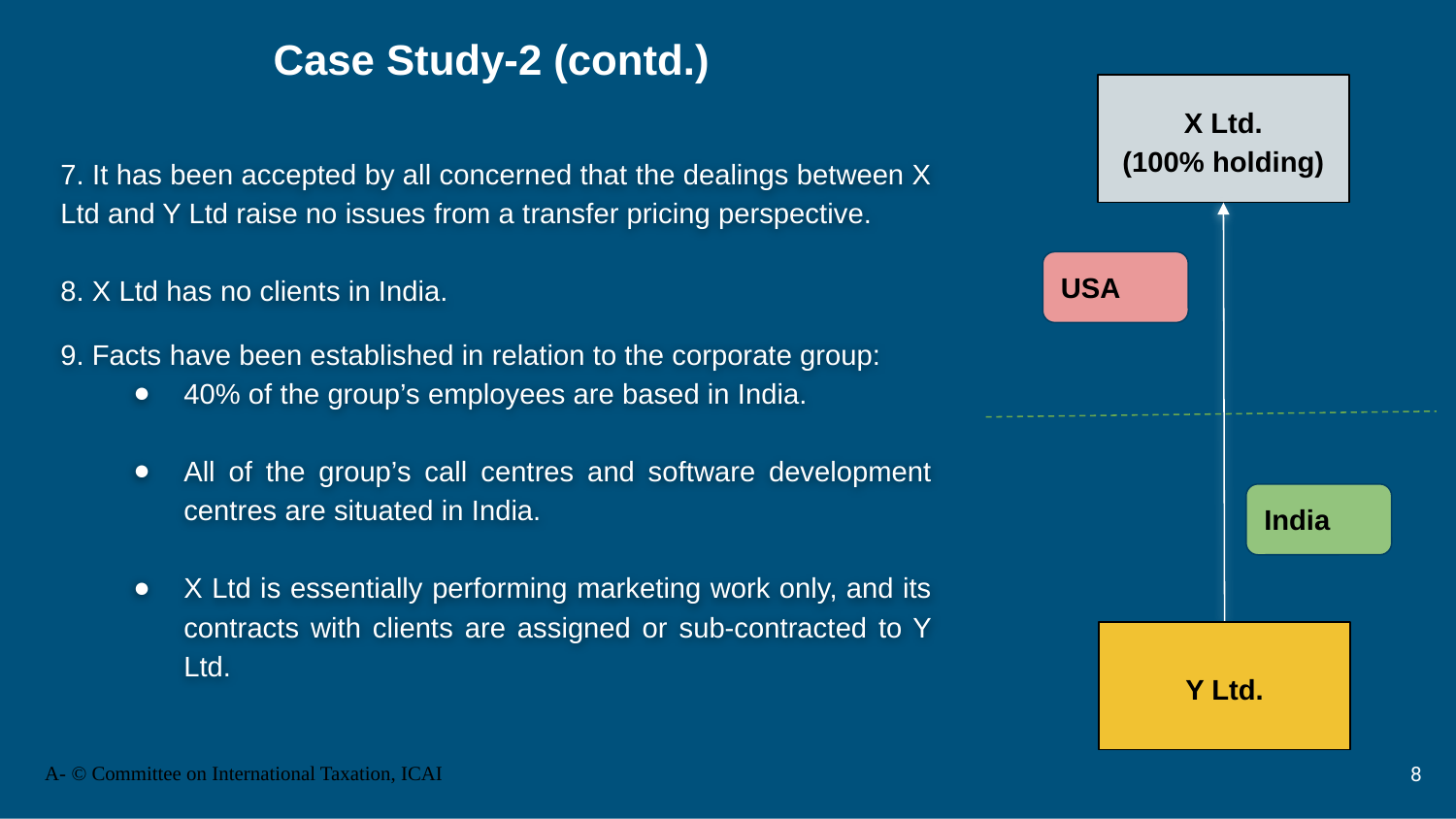

# Case Study-2 (contd.)
X Ltd.
(100% holding)
7. It has been accepted by all concerned that the dealings between X Ltd and Y Ltd raise no issues from a transfer pricing perspective.

8. X Ltd has no clients in India.
9. Facts have been established in relation to the corporate group:
40% of the group’s employees are based in India.

All of the group’s call centres and software development centres are situated in India.

X Ltd is essentially performing marketing work only, and its contracts with clients are assigned or sub-contracted to Y Ltd.

USA
India
Y Ltd.
8
A- © Committee on International Taxation, ICAI